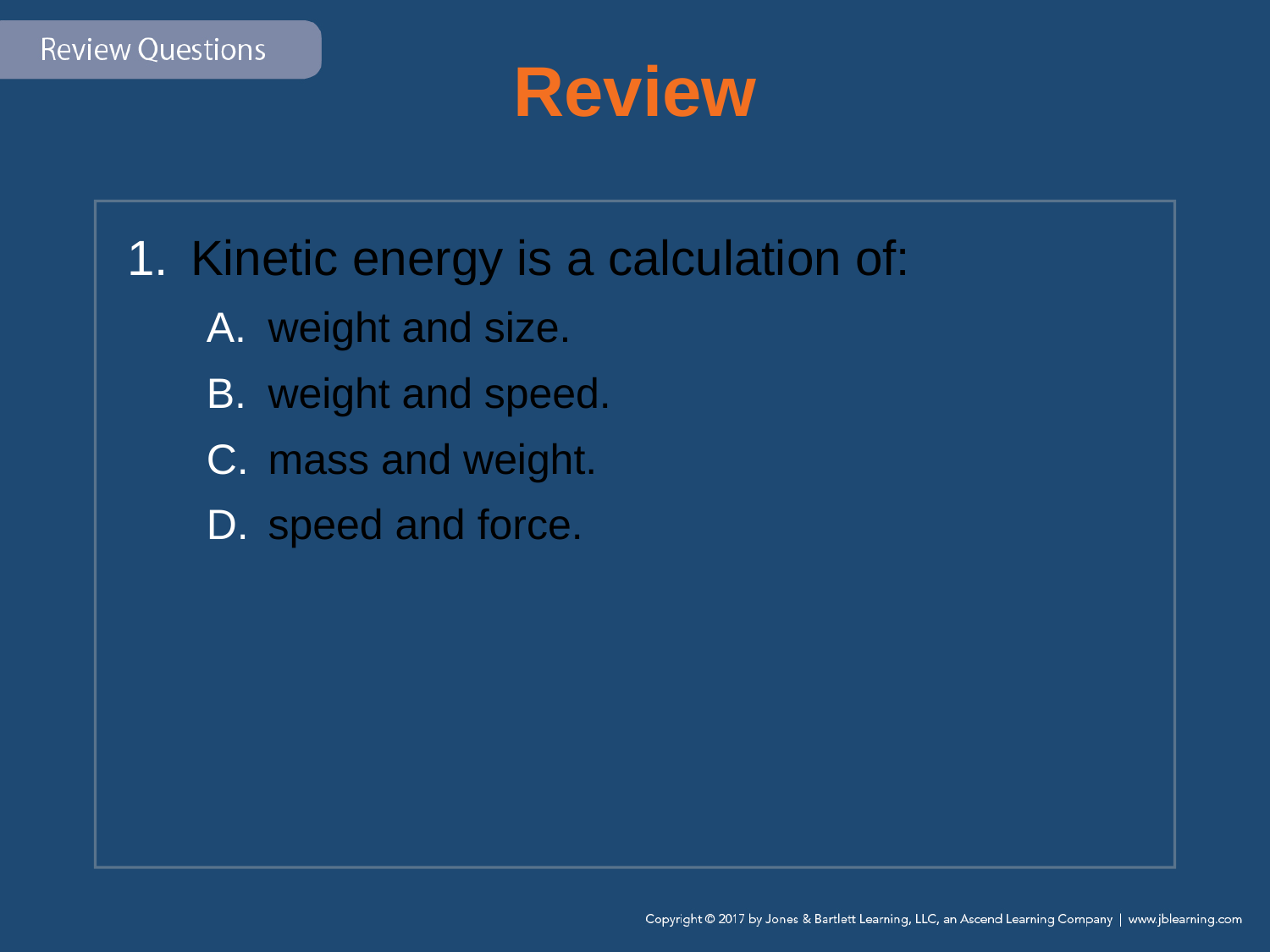

# Review
Kinetic energy is a calculation of:
weight and size.
weight and speed.
mass and weight.
speed and force.